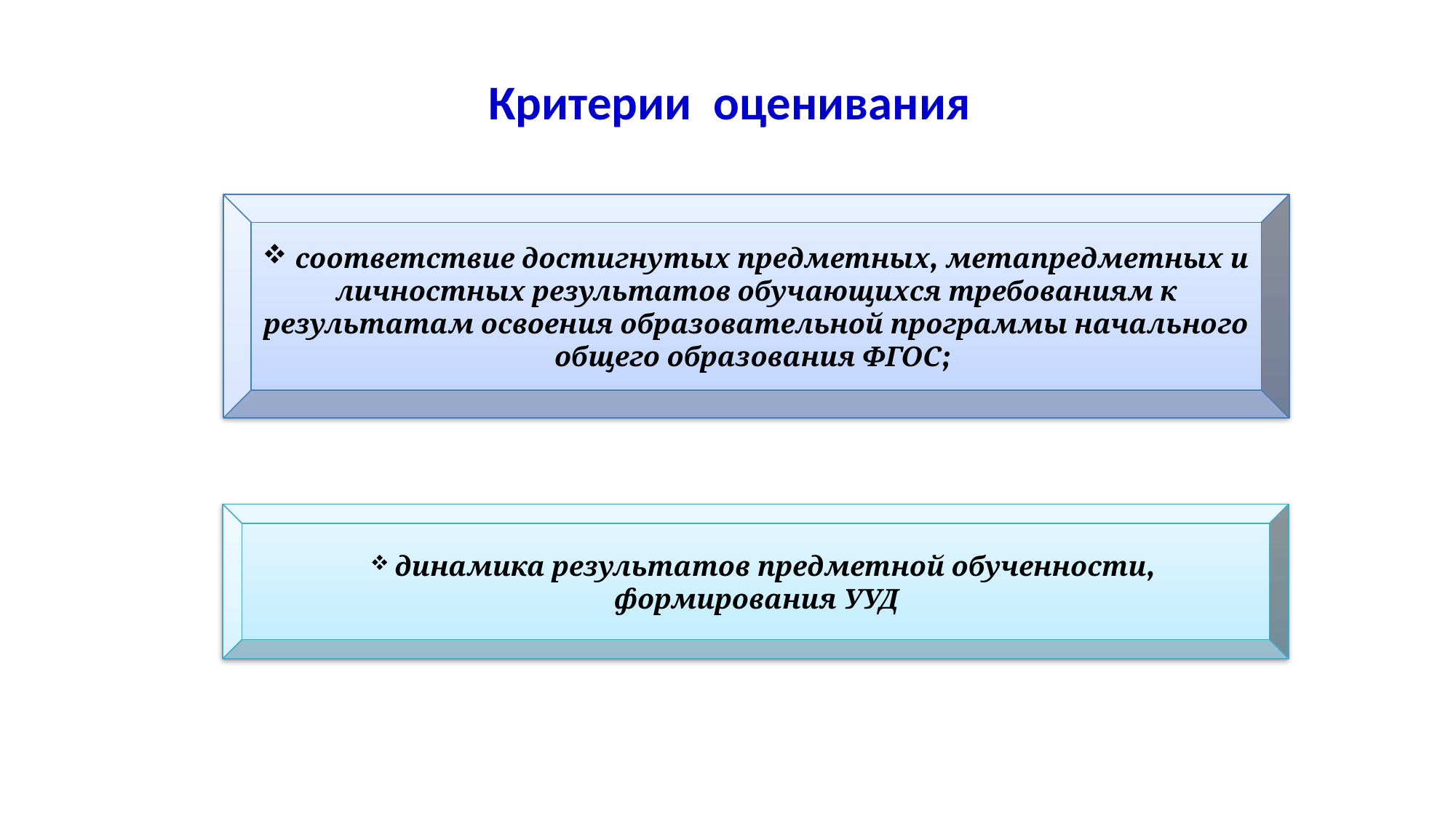

Критерии  оценивания
 соответствие достигнутых предметных, метапредметных и личностных результатов обучающихся требованиям к результатам освоения образовательной программы начального общего образования ФГОС;

 динамика результатов предметной обученности, формирования УУД